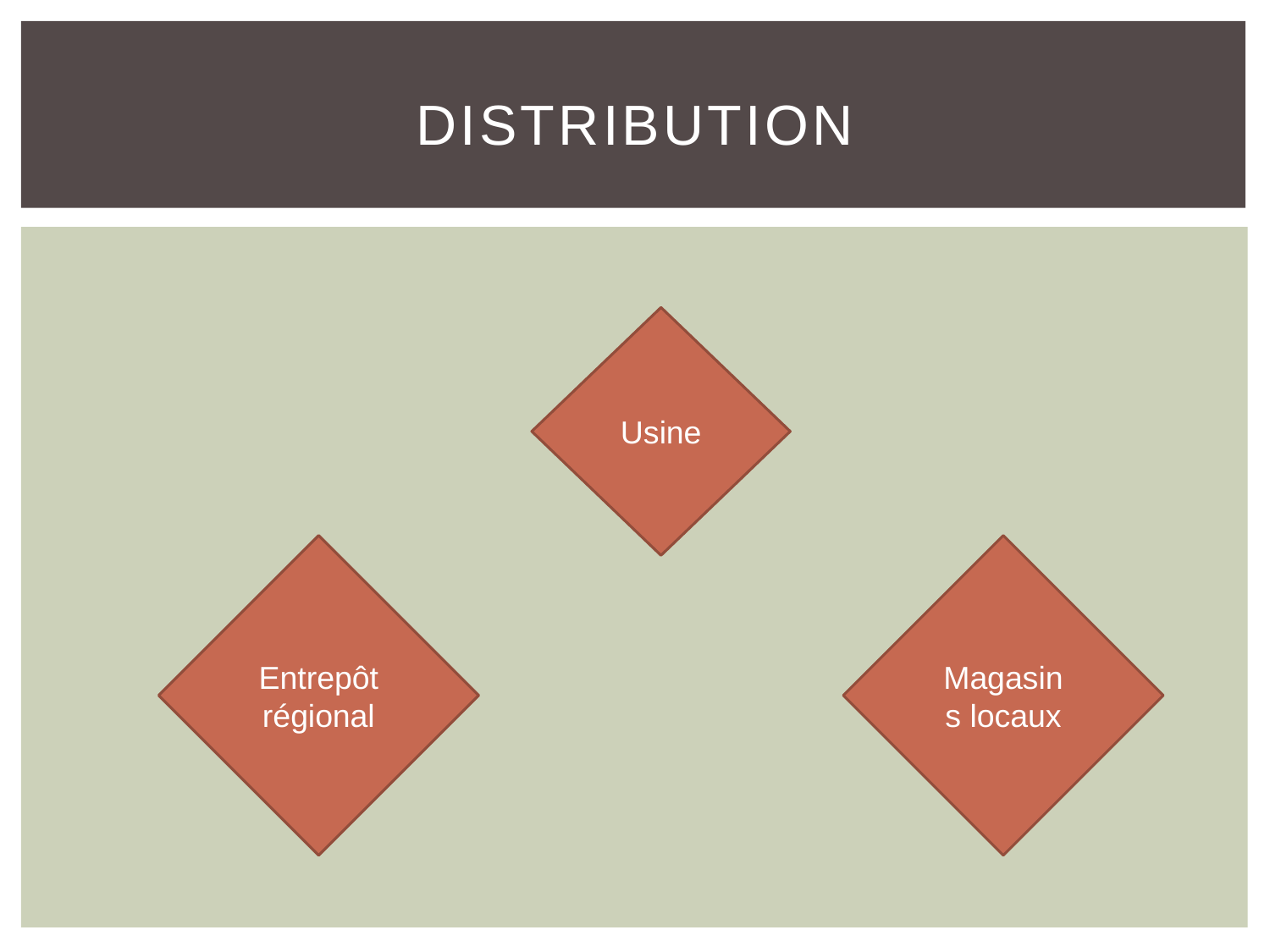

# Distribution
Usine
Entrepôt régional
Magasins locaux